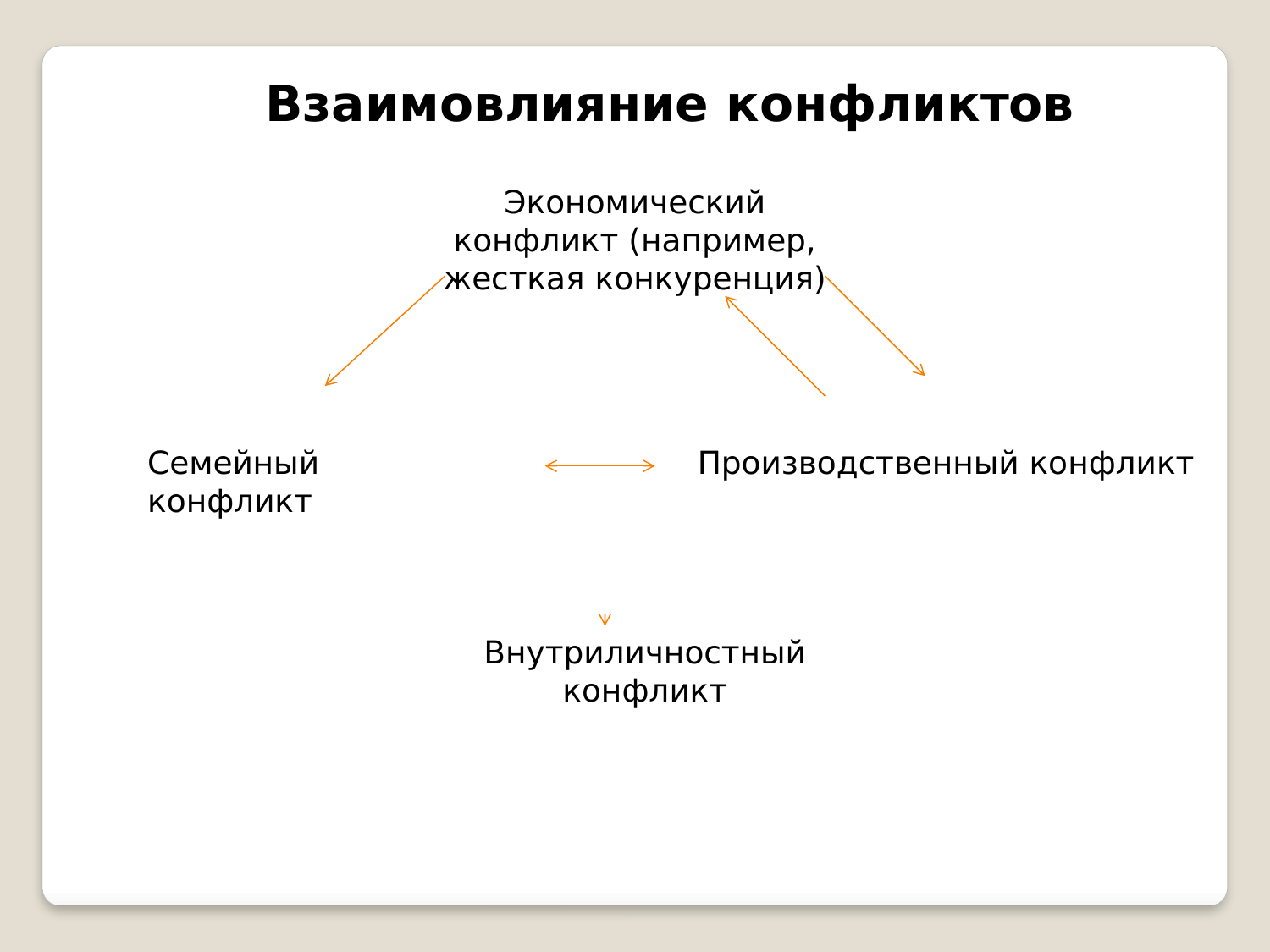

Взаимовлияние конфликтов
Экономический конфликт (например, жесткая конкуренция)
Семейный конфликт
Производственный конфликт
Внутриличностный конфликт